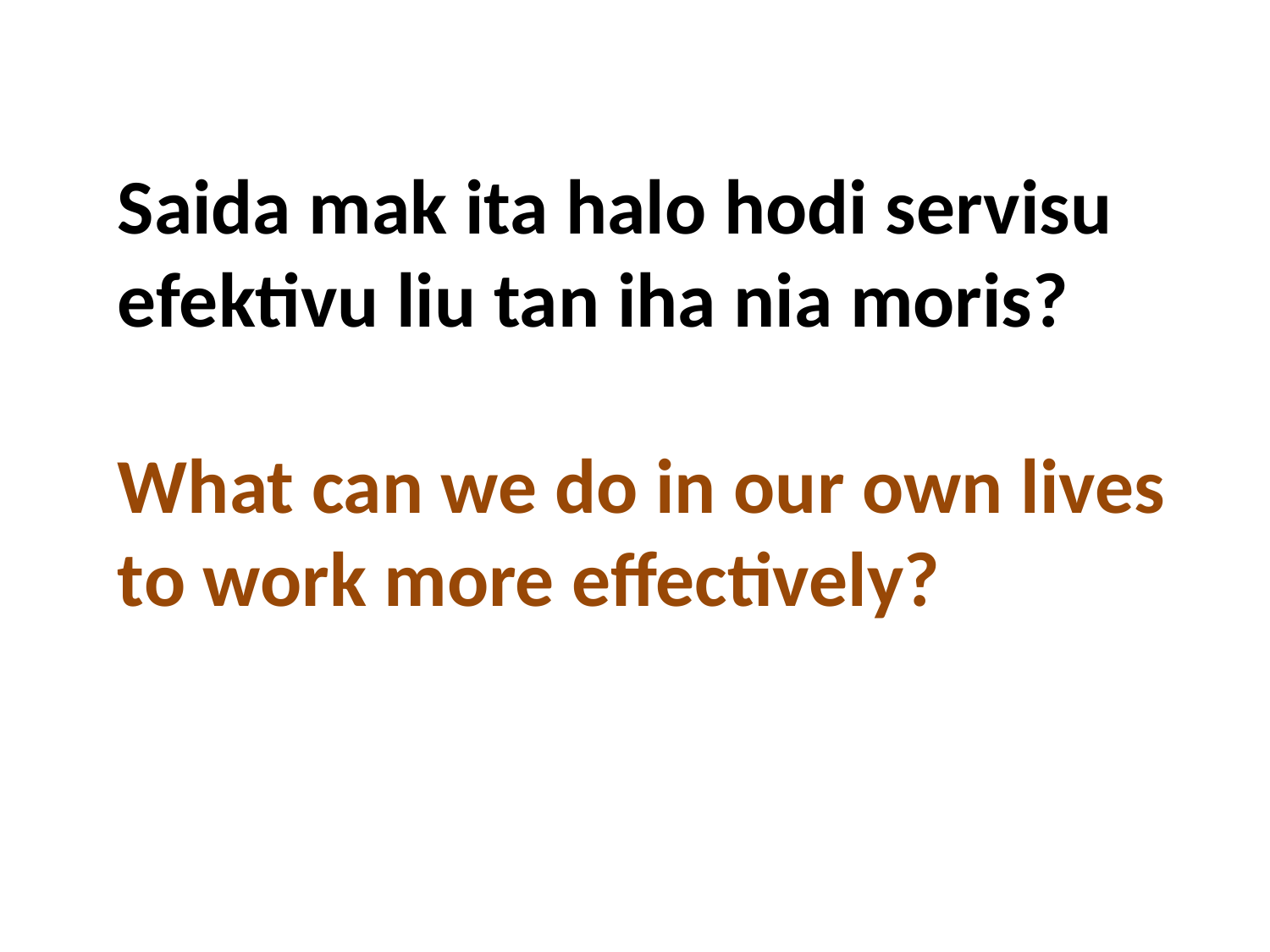

Saida mak ita halo hodi servisu efektivu liu tan iha nia moris?
What can we do in our own lives to work more effectively?